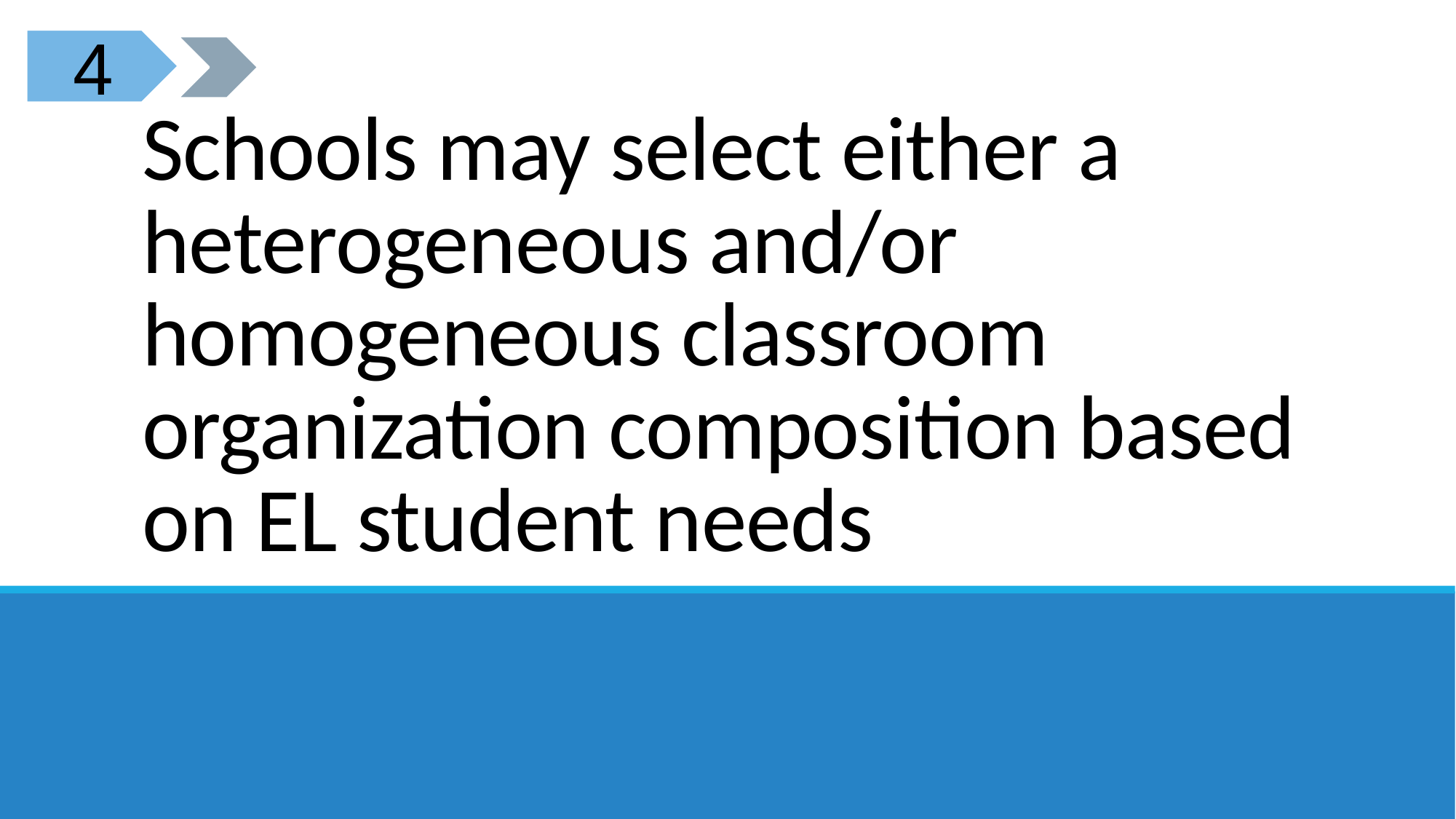

4

Schools may select either a heterogeneous and/or homogeneous classroom organization composition based on EL student needs